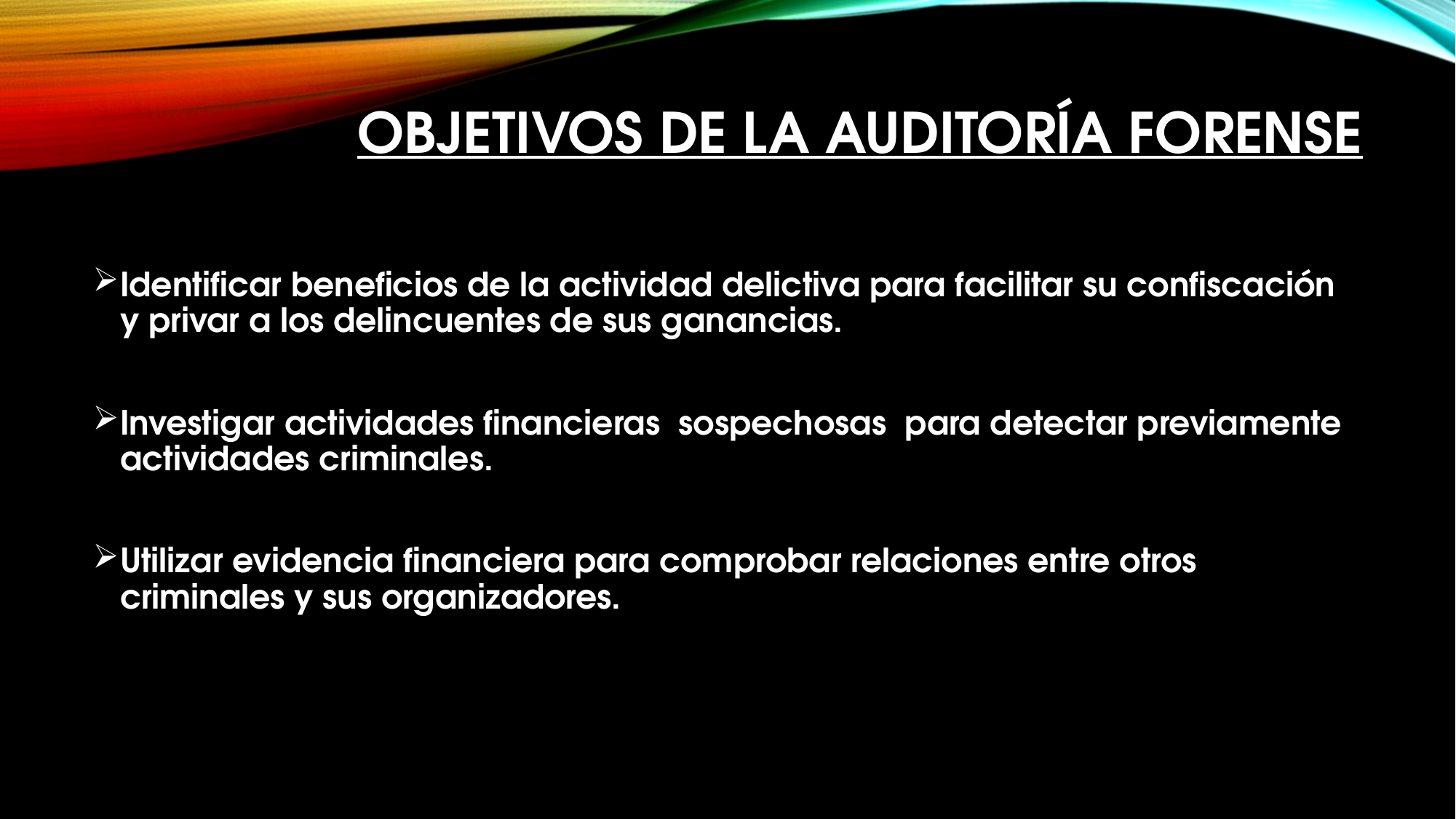

# OBJETIVOS de la Auditoría Forense
Identificar beneficios de la actividad delictiva para facilitar su confiscación y privar a los delincuentes de sus ganancias.

Investigar actividades financieras  sospechosas  para detectar previamente actividades criminales.

Utilizar evidencia financiera para comprobar relaciones entre otros criminales y sus organizadores.